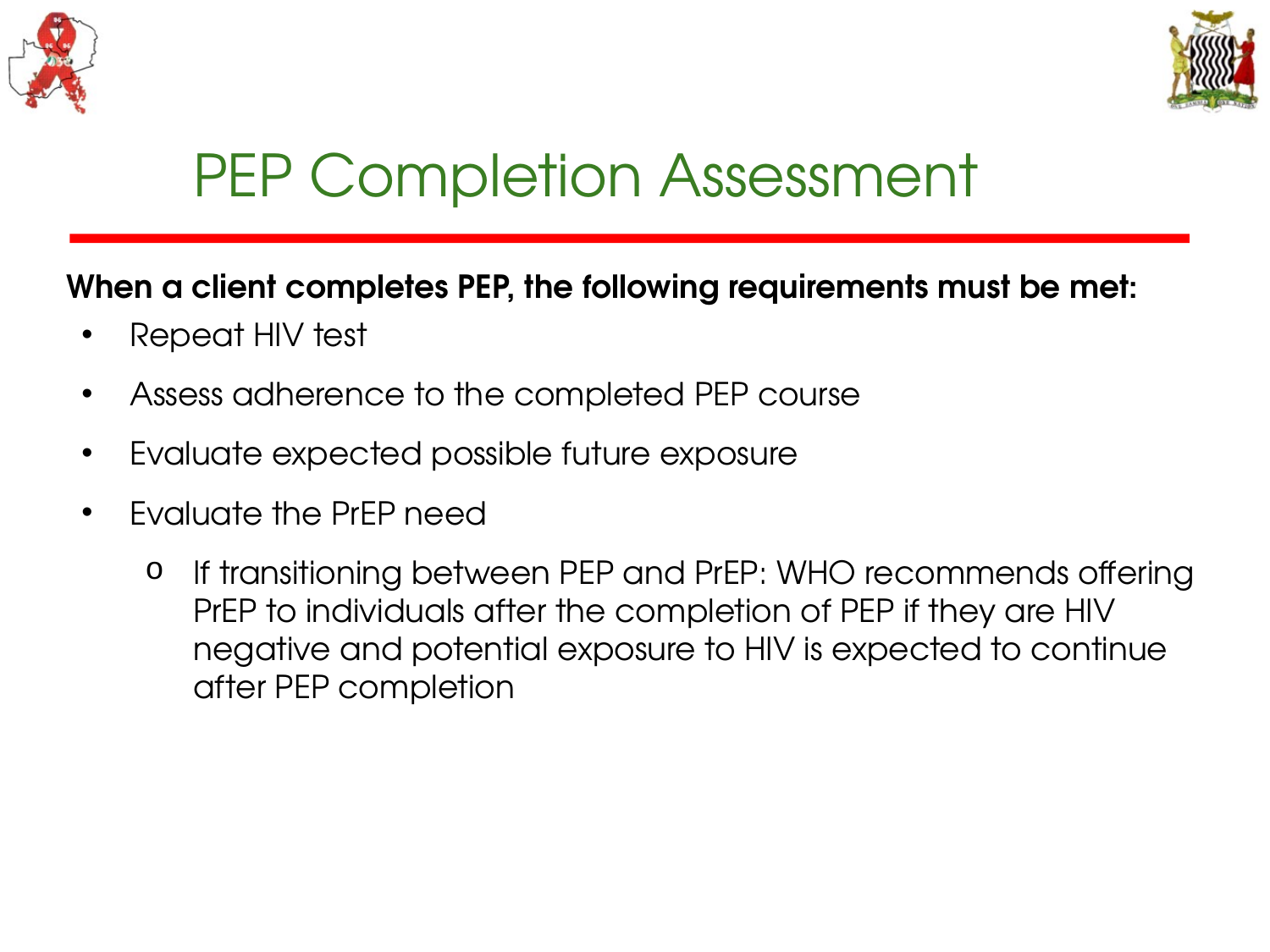

PEP Completion Assessment
When a client completes PEP, the following requirements must be met:
Repeat HIV test
Assess adherence to the completed PEP course
Evaluate expected possible future exposure
Evaluate the PrEP need
If transitioning between PEP and PrEP: WHO recommends offering PrEP to individuals after the completion of PEP if they are HIV negative and potential exposure to HIV is expected to continue after PEP completion